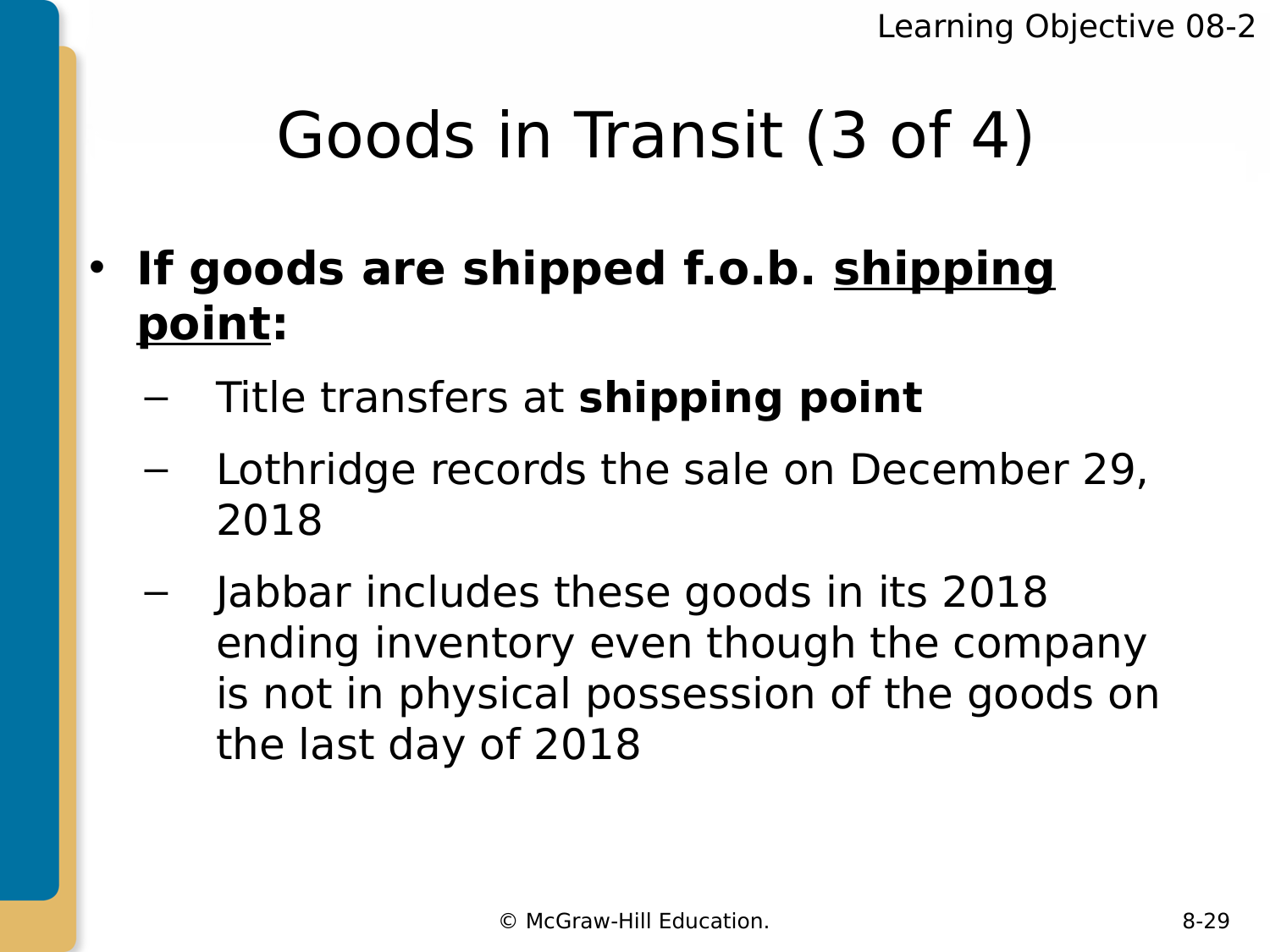

Learning Objective 08-2
# Goods in Transit (3 of 4)
If goods are shipped f.o.b. shipping point:
Title transfers at shipping point
Lothridge records the sale on December 29, 2018
Jabbar includes these goods in its 2018 ending inventory even though the company is not in physical possession of the goods on the last day of 2018